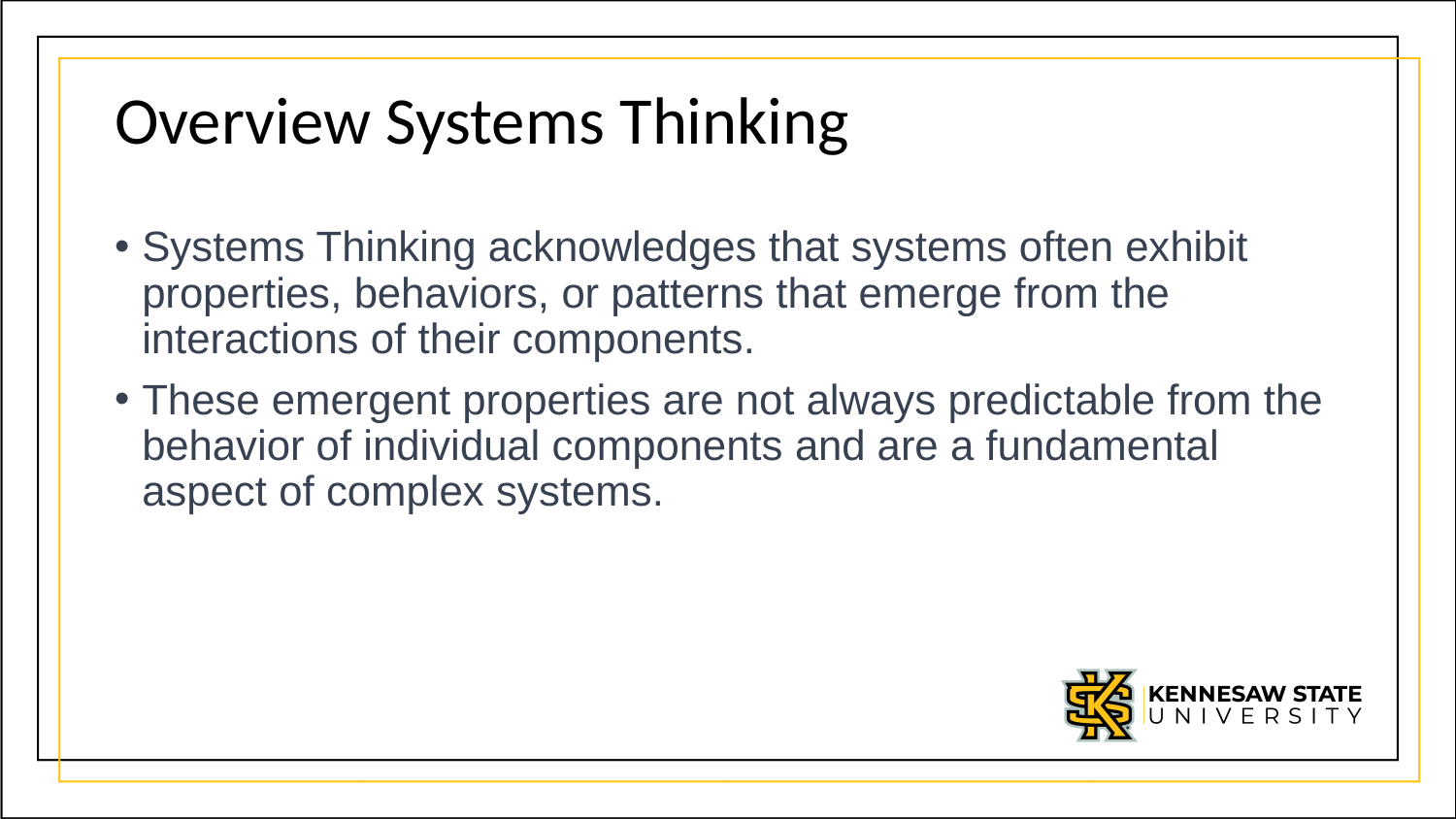

# Overview Systems Thinking
Systems Thinking acknowledges that systems often exhibit properties, behaviors, or patterns that emerge from the interactions of their components.
These emergent properties are not always predictable from the behavior of individual components and are a fundamental aspect of complex systems.